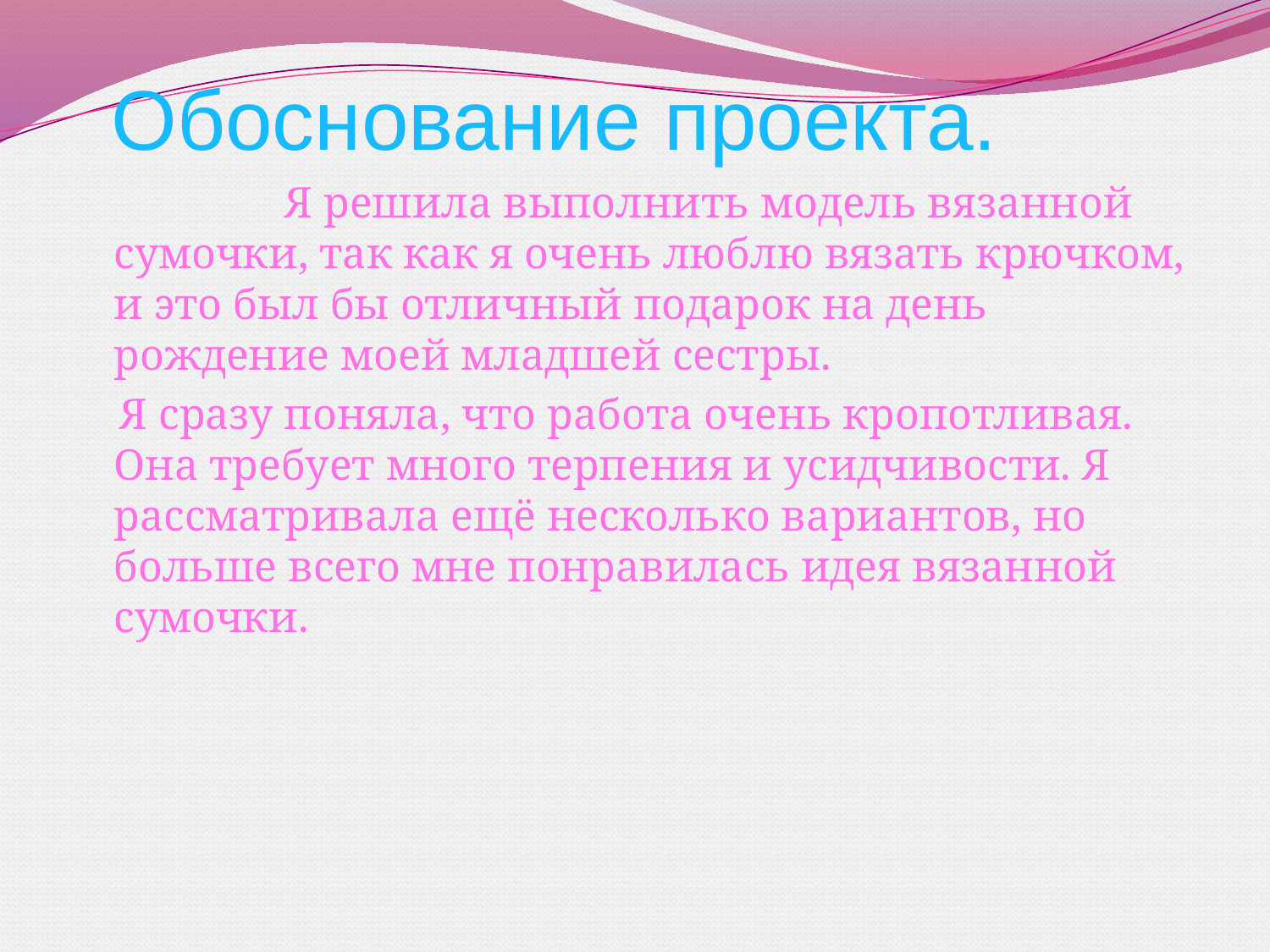

Обоснование проекта.
                   Я решила выполнить модель вязанной сумочки, так как я очень люблю вязать крючком, и это был бы отличный подарок на день рождение моей младшей сестры.
    Я сразу поняла, что работа очень кропотливая. Она требует много терпения и усидчивости. Я рассматривала ещё несколько вариантов, но больше всего мне понравилась идея вязанной сумочки.